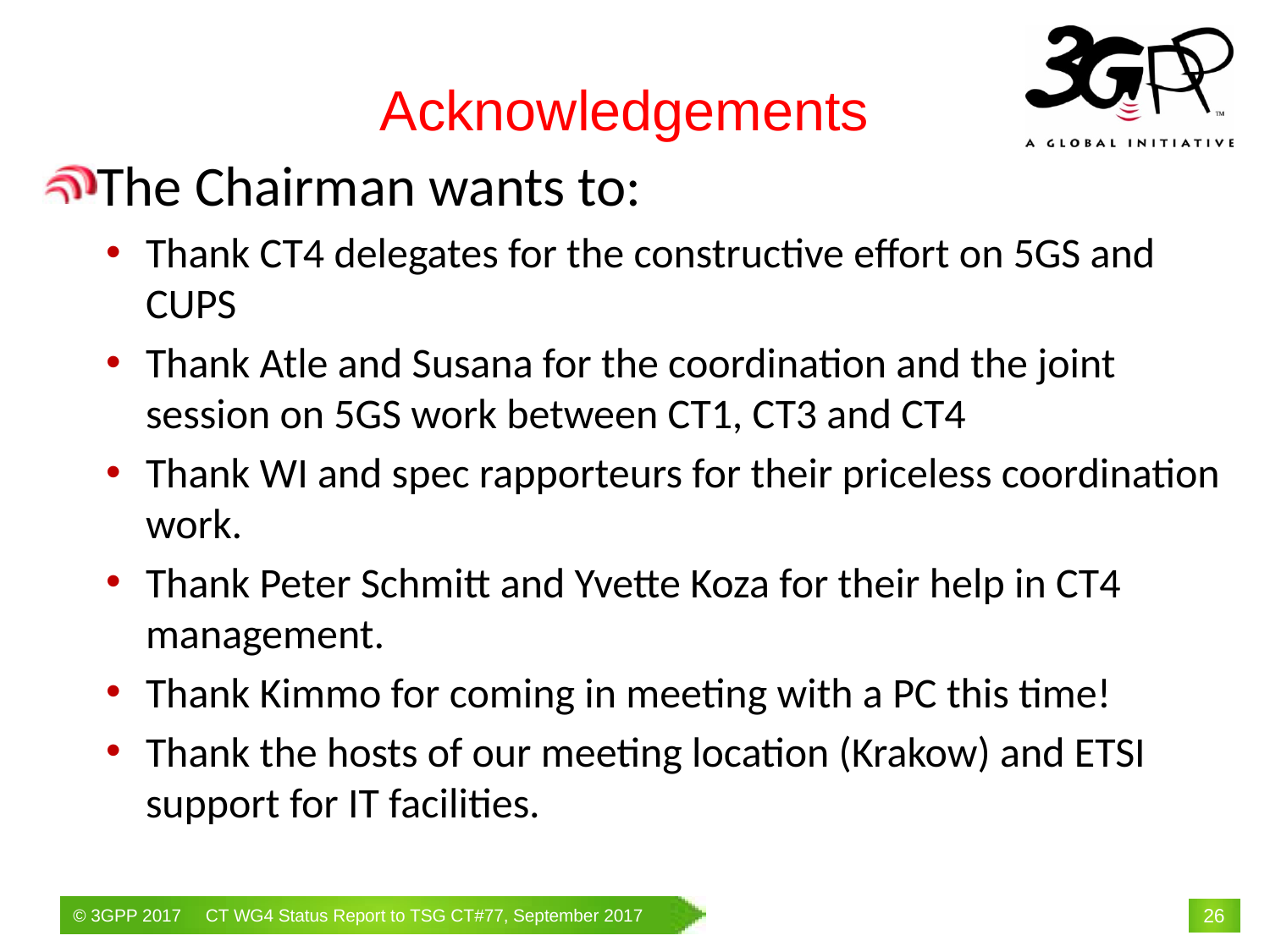

# Acknowledgements
The Chairman wants to:
Thank CT4 delegates for the constructive effort on 5GS and CUPS
Thank Atle and Susana for the coordination and the joint session on 5GS work between CT1, CT3 and CT4
Thank WI and spec rapporteurs for their priceless coordination work.
Thank Peter Schmitt and Yvette Koza for their help in CT4 management.
Thank Kimmo for coming in meeting with a PC this time!
Thank the hosts of our meeting location (Krakow) and ETSI support for IT facilities.